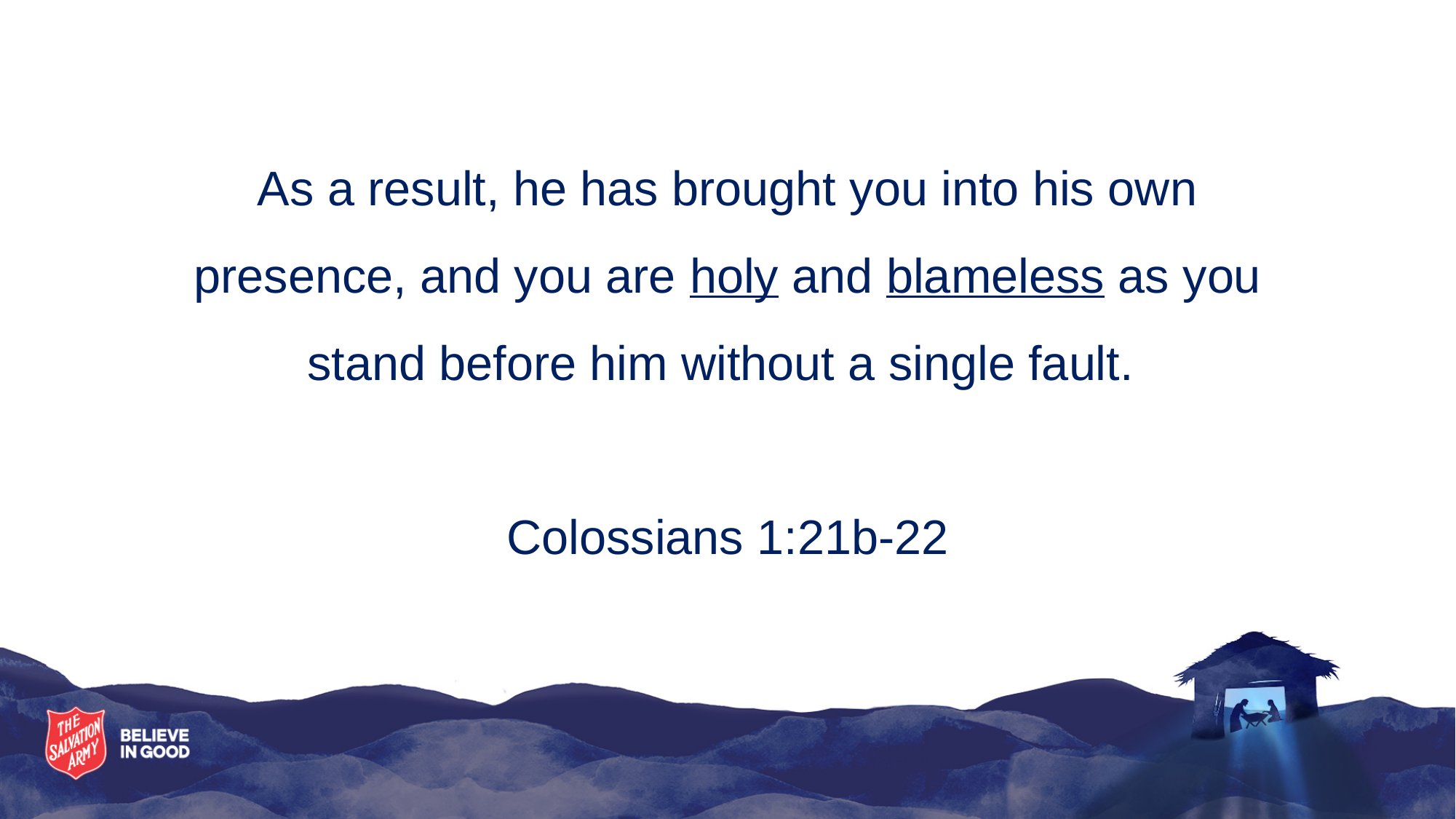

# As a result, he has brought you into his own presence, and you are holy and blameless as you stand before him without a single fault.  Colossians 1:21b-22